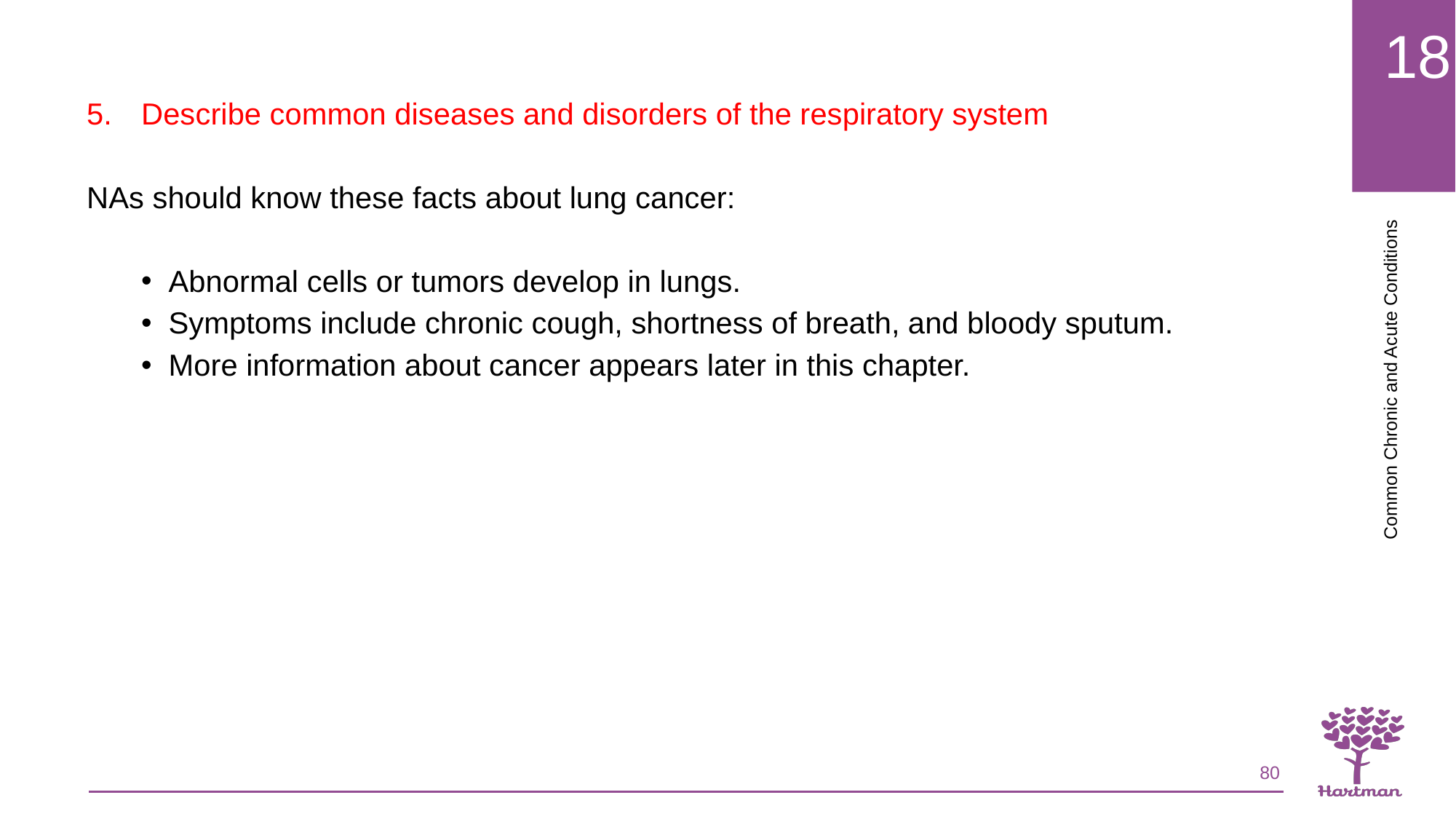

Describe common diseases and disorders of the respiratory system

NAs should know these facts about lung cancer:

Abnormal cells or tumors develop in lungs.
Symptoms include chronic cough, shortness of breath, and bloody sputum.
More information about cancer appears later in this chapter.

80